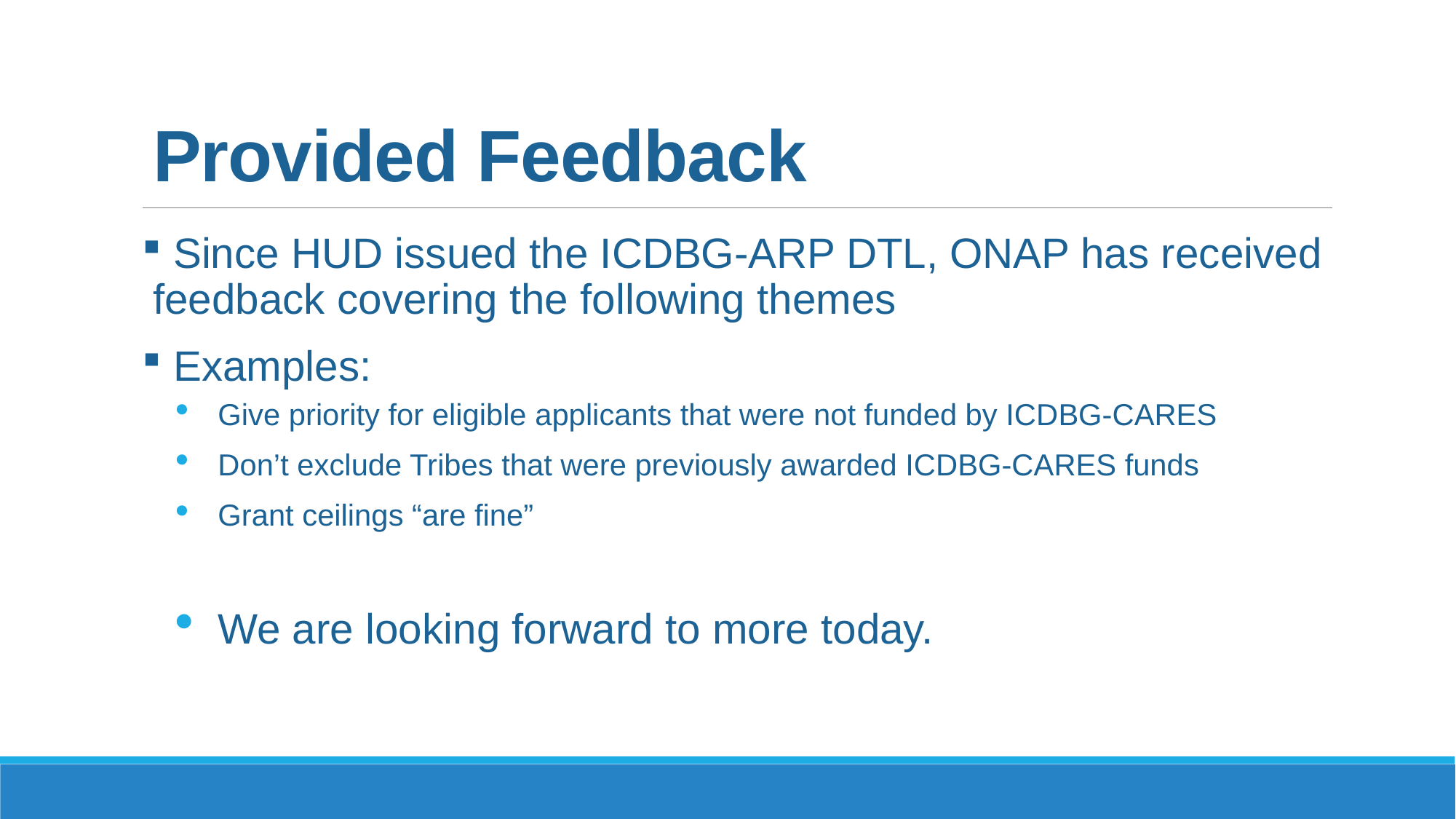

# Provided Feedback
 Since HUD issued the ICDBG-ARP DTL, ONAP has received feedback covering the following themes
 Examples:
Give priority for eligible applicants that were not funded by ICDBG-CARES
Don’t exclude Tribes that were previously awarded ICDBG-CARES funds
Grant ceilings “are fine”

We are looking forward to more today.